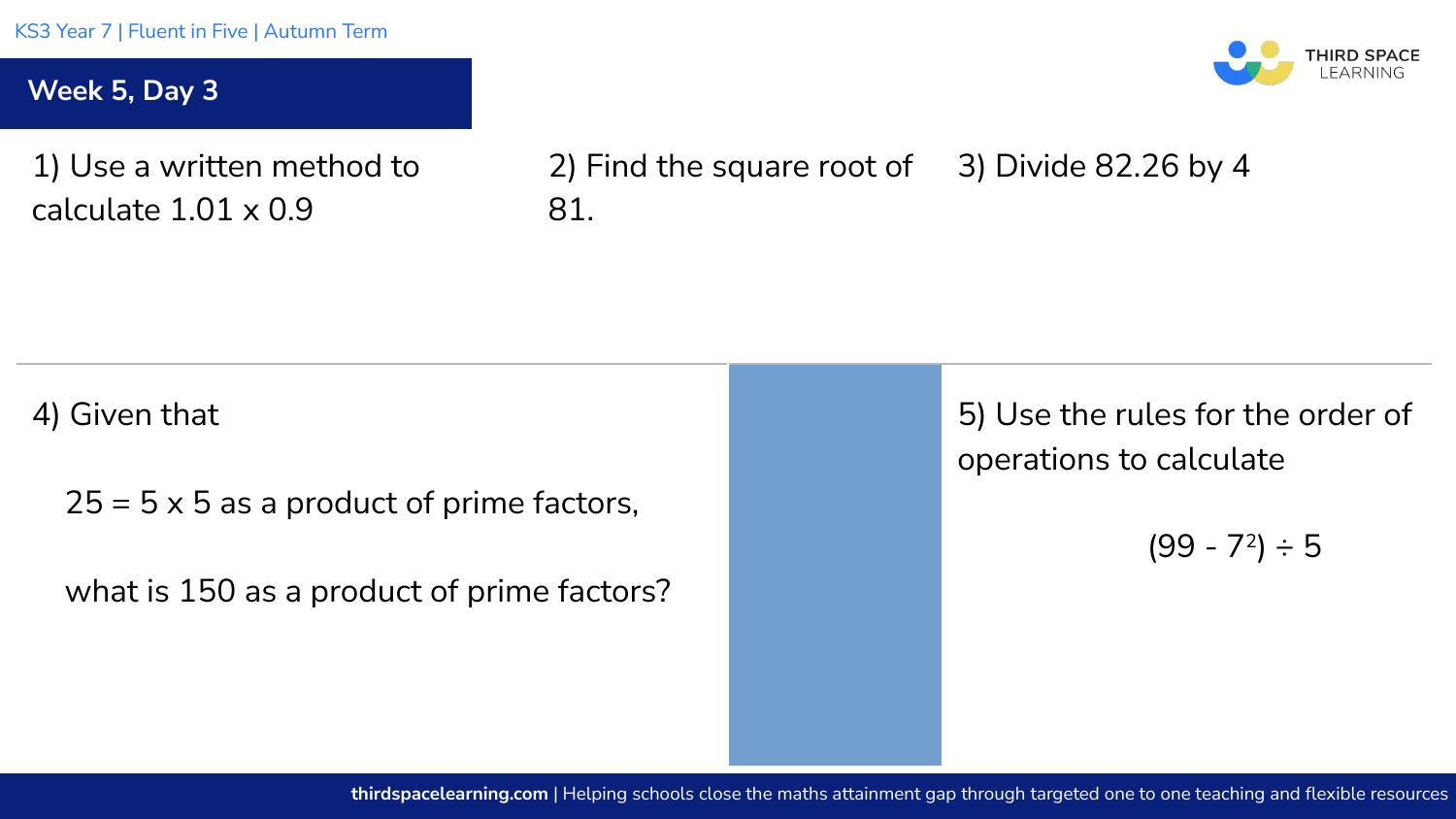

Week 5, Day 3
| 1) Use a written method to calculate 1.01 x 0.9 |  | 2) Find the square root of 81. |  | 3) Divide 82.26 by 4 |
| --- | --- | --- | --- | --- |
| 4) Given that 25 = 5 x 5 as a product of prime factors, what is 150 as a product of prime factors? |  |  | 5) Use the rules for the order of operations to calculate (99 - 72) ÷ 5 |  |